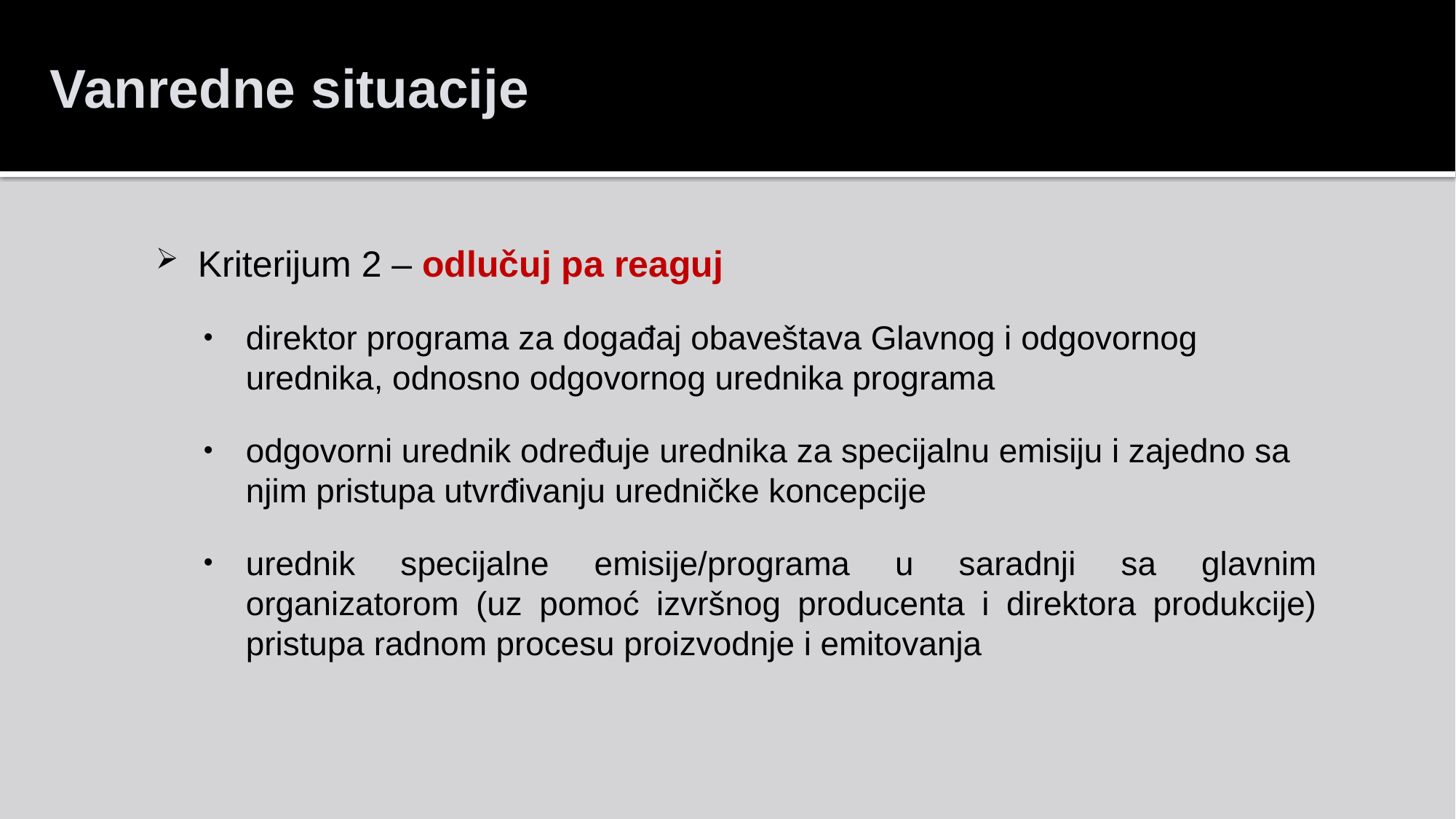

Vanredne situacije

Kriterijum 2 – odlučuj pa reaguj

direktor programa za događaj obaveštava Glavnog i odgovornog urednika, odnosno odgovornog urednika programa

odgovorni urednik određuje urednika za specijalnu emisiju i zajedno sa njim pristupa utvrđivanju uredničke koncepcije

urednik specijalne emisije/programa u saradnji sa glavnim organizatorom (uz pomoć izvršnog producenta i direktora produkcije) pristupa radnom procesu proizvodnje i emitovanja